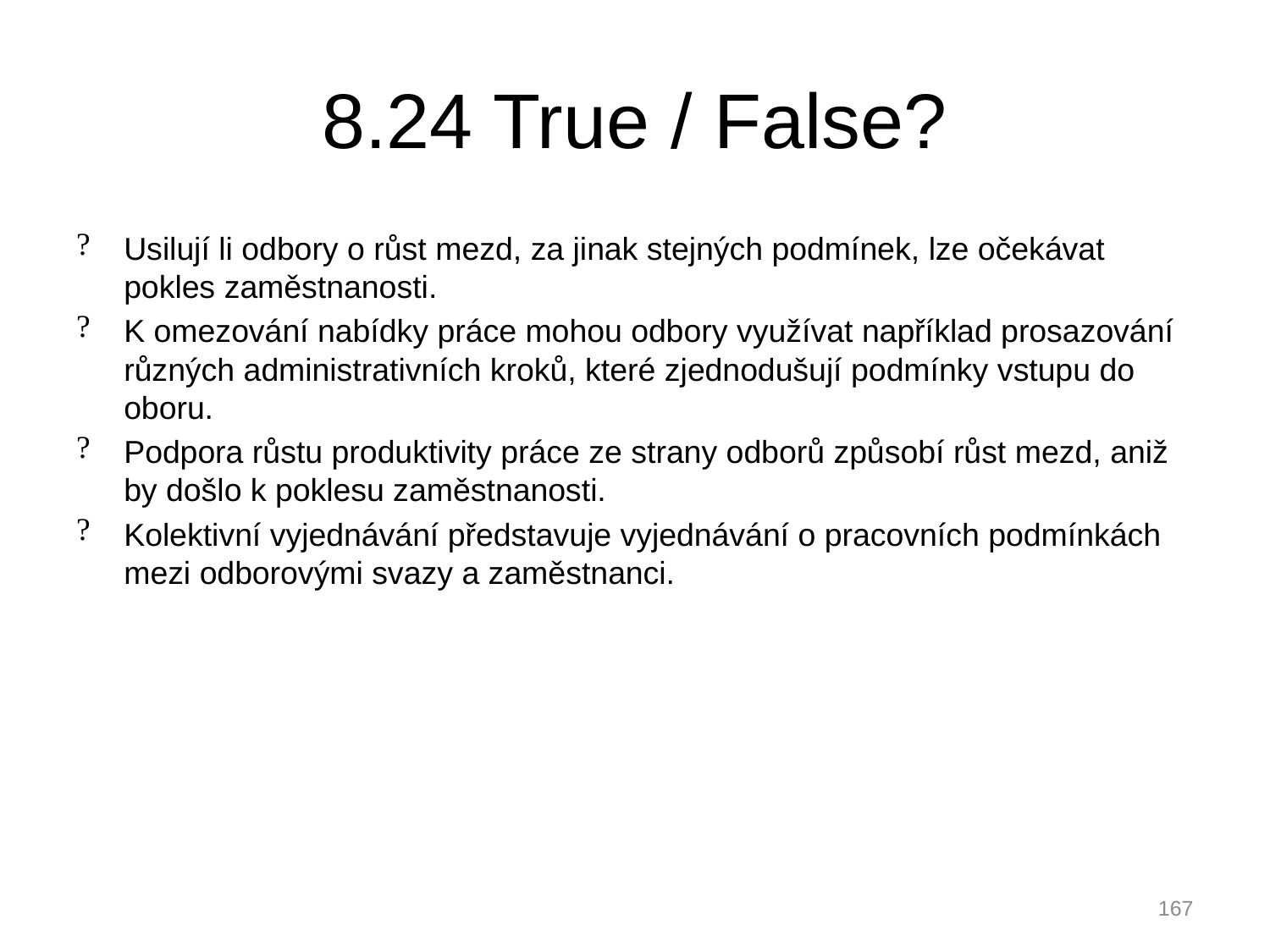

# 8.24 True / False?
Usilují li odbory o růst mezd, za jinak stejných podmínek, lze očekávat pokles zaměstnanosti.
K omezování nabídky práce mohou odbory využívat například prosazování různých administrativních kroků, které zjednodušují podmínky vstupu do oboru.
Podpora růstu produktivity práce ze strany odborů způsobí růst mezd, aniž by došlo k poklesu zaměstnanosti.
Kolektivní vyjednávání představuje vyjednávání o pracovních podmínkách mezi odborovými svazy a zaměstnanci.
167